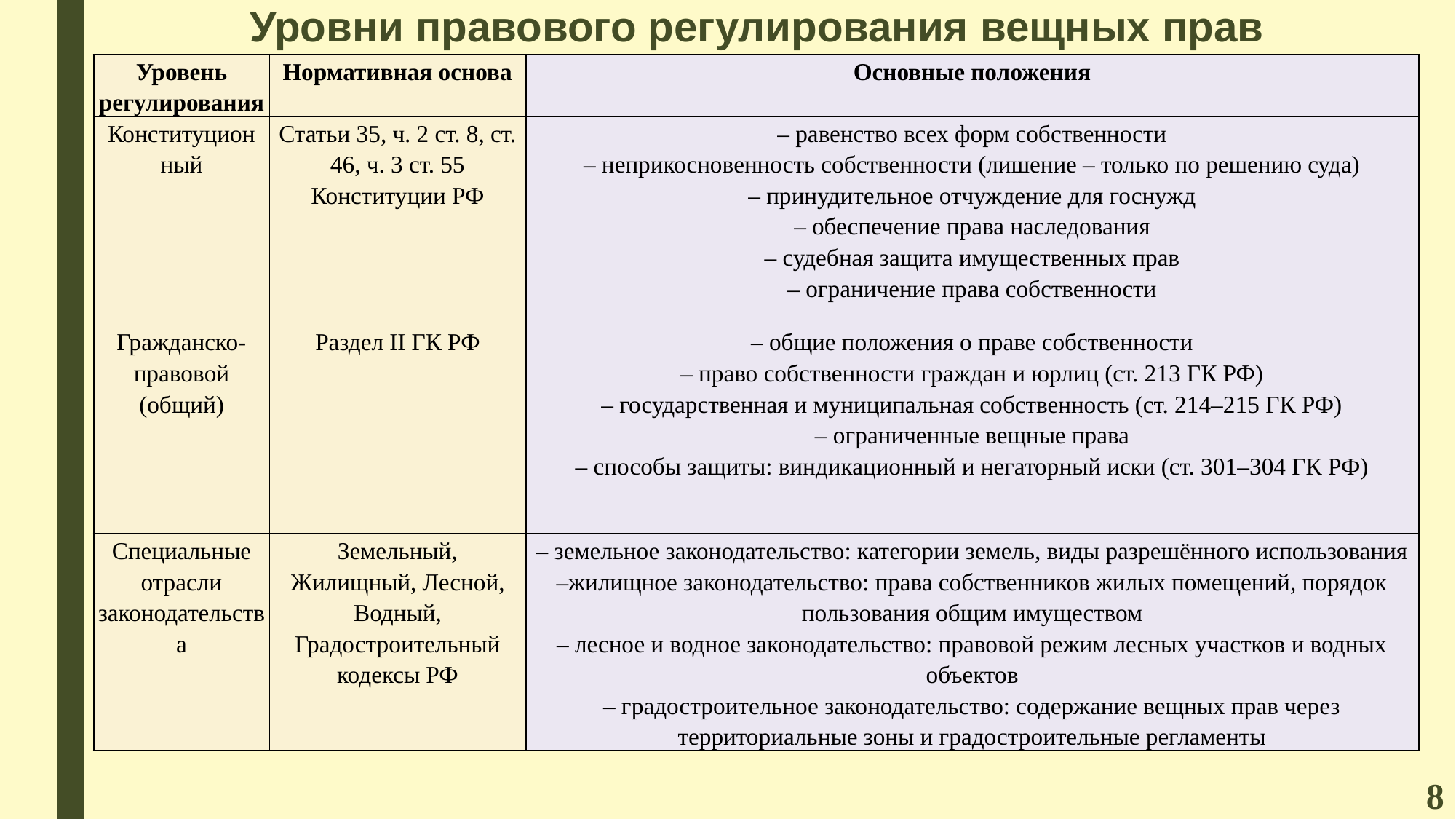

# Уровни правового регулирования вещных прав
| Уровень регулирования | Нормативная основа | Основные положения |
| --- | --- | --- |
| Конституцион ный | Статьи 35, ч. 2 ст. 8, ст. 46, ч. 3 ст. 55 Конституции РФ | – равенство всех форм собственности – неприкосновенность собственности (лишение – только по решению суда) – принудительное отчуждение для госнужд – обеспечение права наследования – судебная защита имущественных прав – ограничение права собственности |
| Гражданско-правовой (общий) | Раздел II ГК РФ | – общие положения о праве собственности – право собственности граждан и юрлиц (ст. 213 ГК РФ) – государственная и муниципальная собственность (ст. 214–215 ГК РФ) – ограниченные вещные права – способы защиты: виндикационный и негаторный иски (ст. 301–304 ГК РФ) |
| Специальные отрасли законодательства | Земельный, Жилищный, Лесной, Водный, Градостроительный кодексы РФ | – земельное законодательство: категории земель, виды разрешённого использования –жилищное законодательство: права собственников жилых помещений, порядок пользования общим имуществом – лесное и водное законодательство: правовой режим лесных участков и водных объектов – градостроительное законодательство: содержание вещных прав через территориальные зоны и градостроительные регламенты |
8